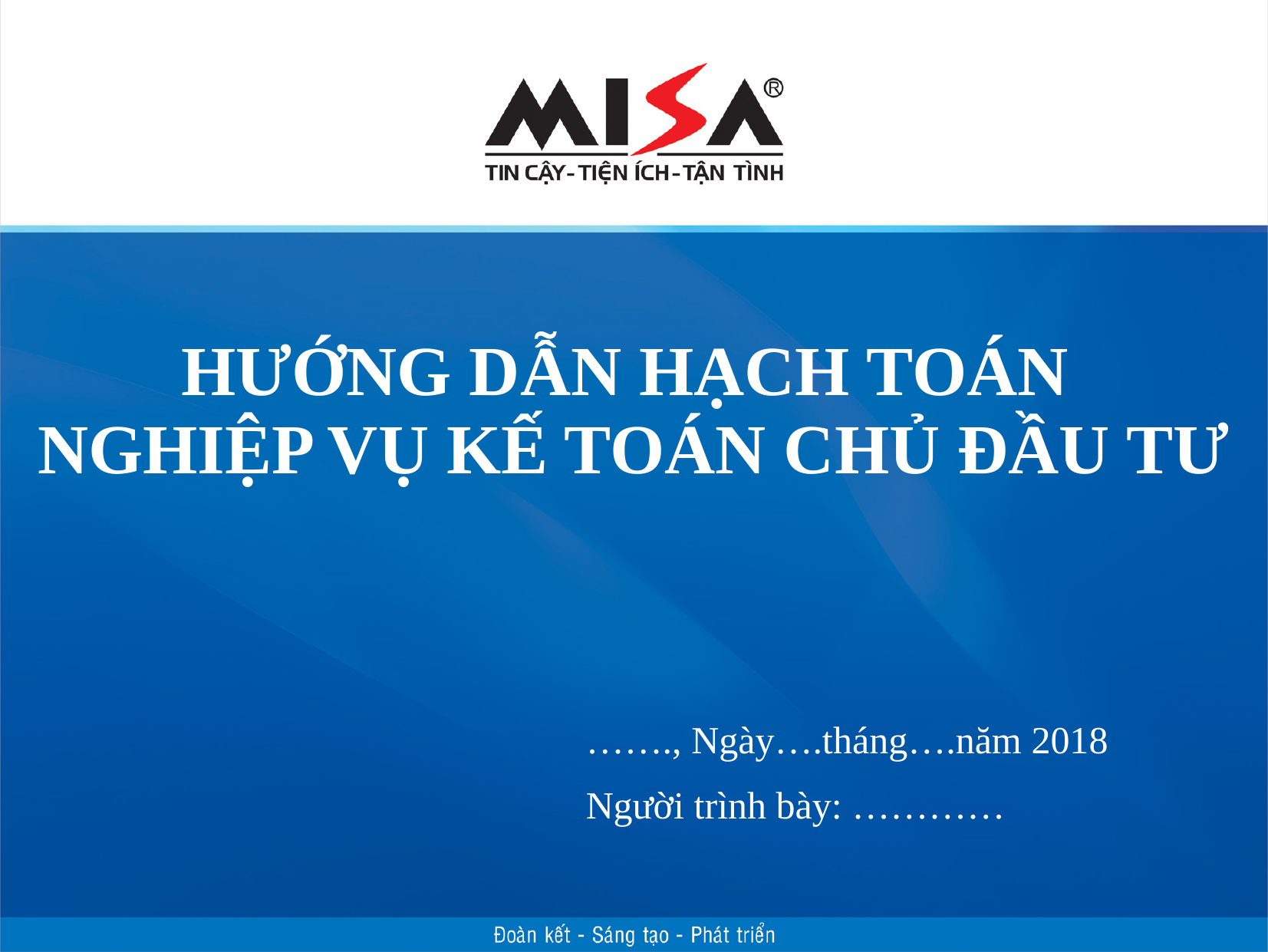

# HƯỚNG DẪN HẠCH TOÁN NGHIỆP VỤ KẾ TOÁN CHỦ ĐẦU TƯ
……., Ngày….tháng….năm 2018
Người trình bày: …………